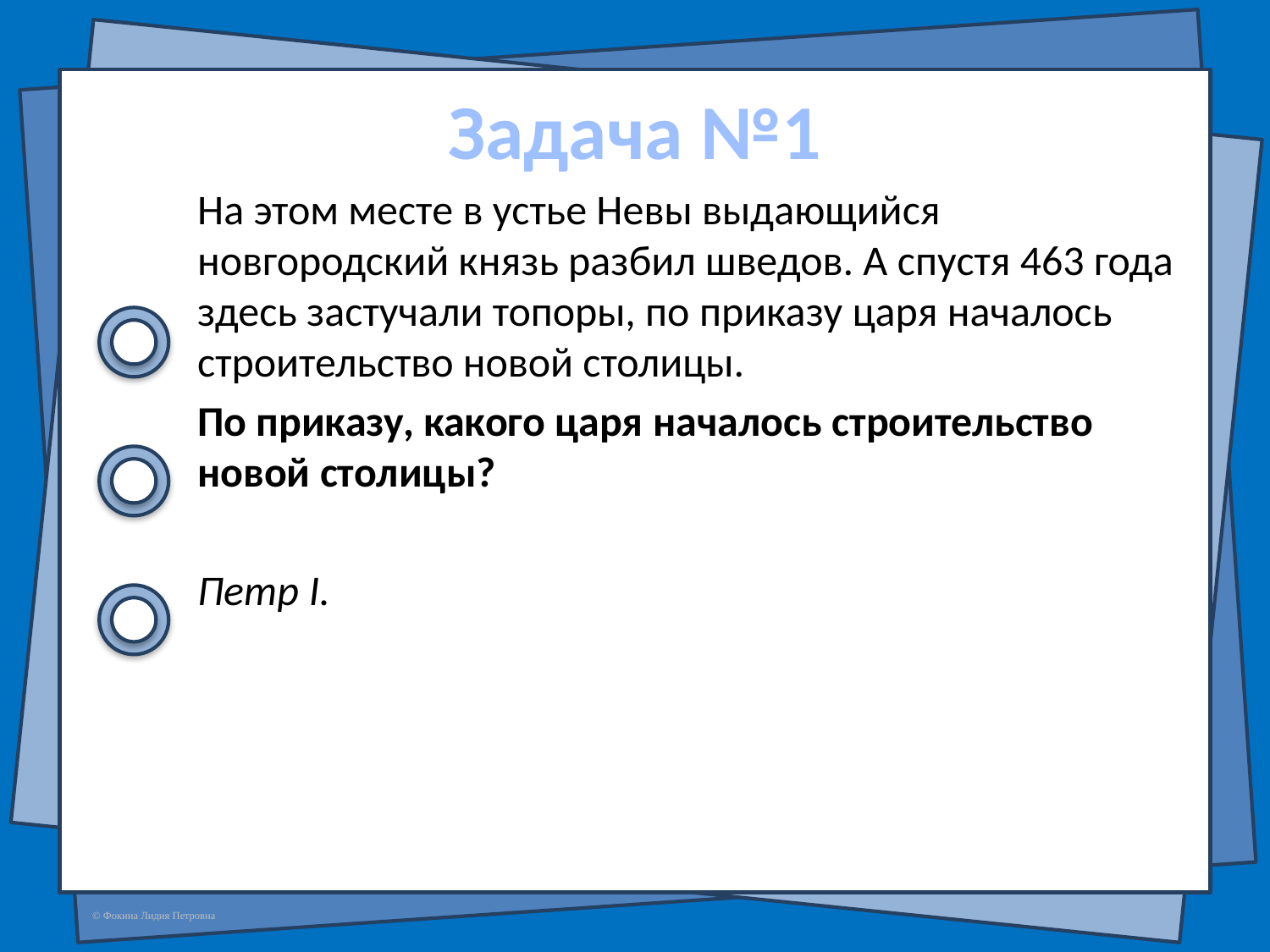

# Задача №1
На этом месте в устье Невы выдающийся новгородский князь разбил шведов. А спустя 463 года здесь застучали топоры, по приказу царя началось строительство новой столицы.
По приказу, какого царя началось строительство новой столицы?

Петр I.